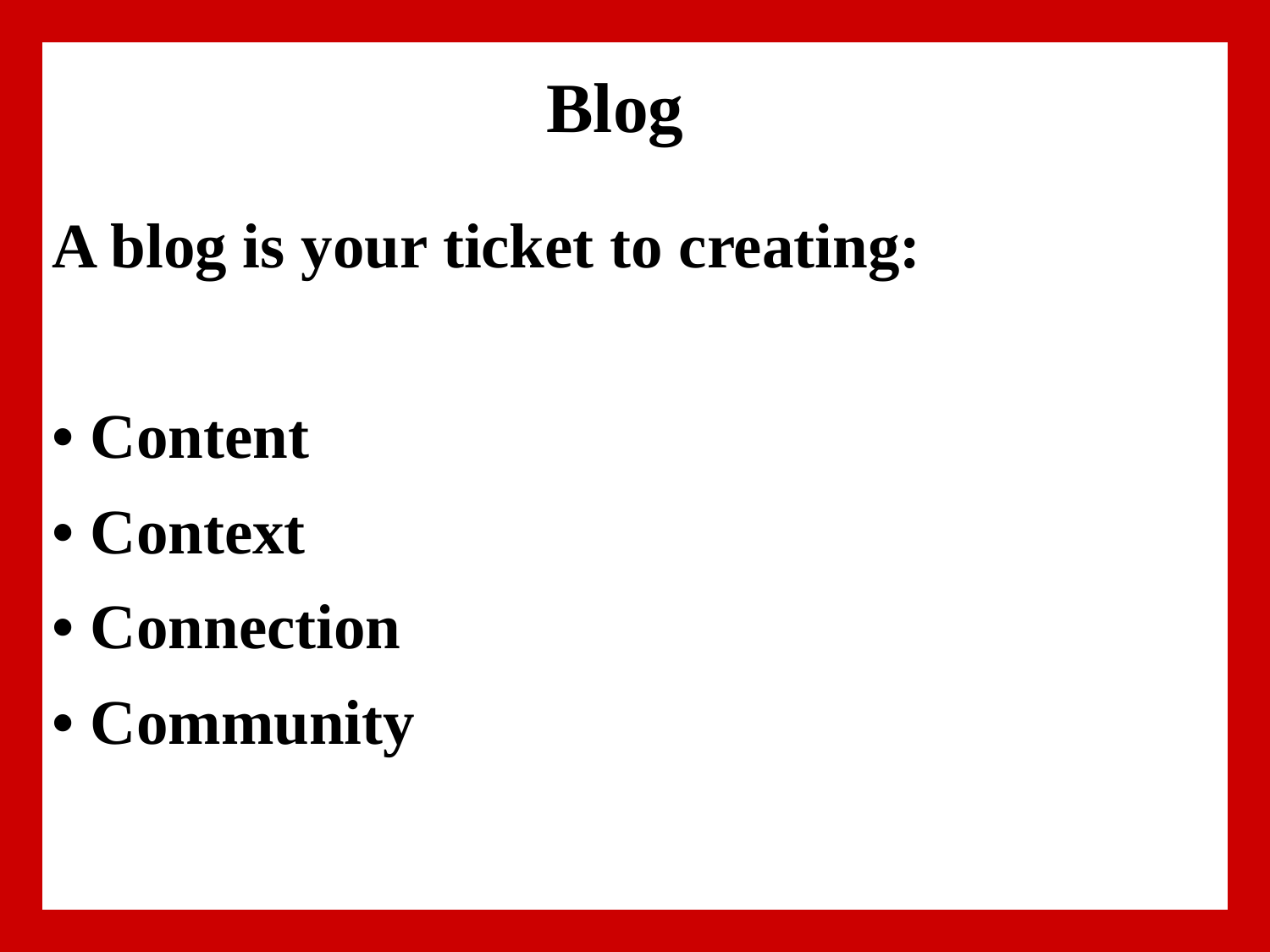

# Blog
A blog is your ticket to creating:

• Content
• Context
• Connection
• Community